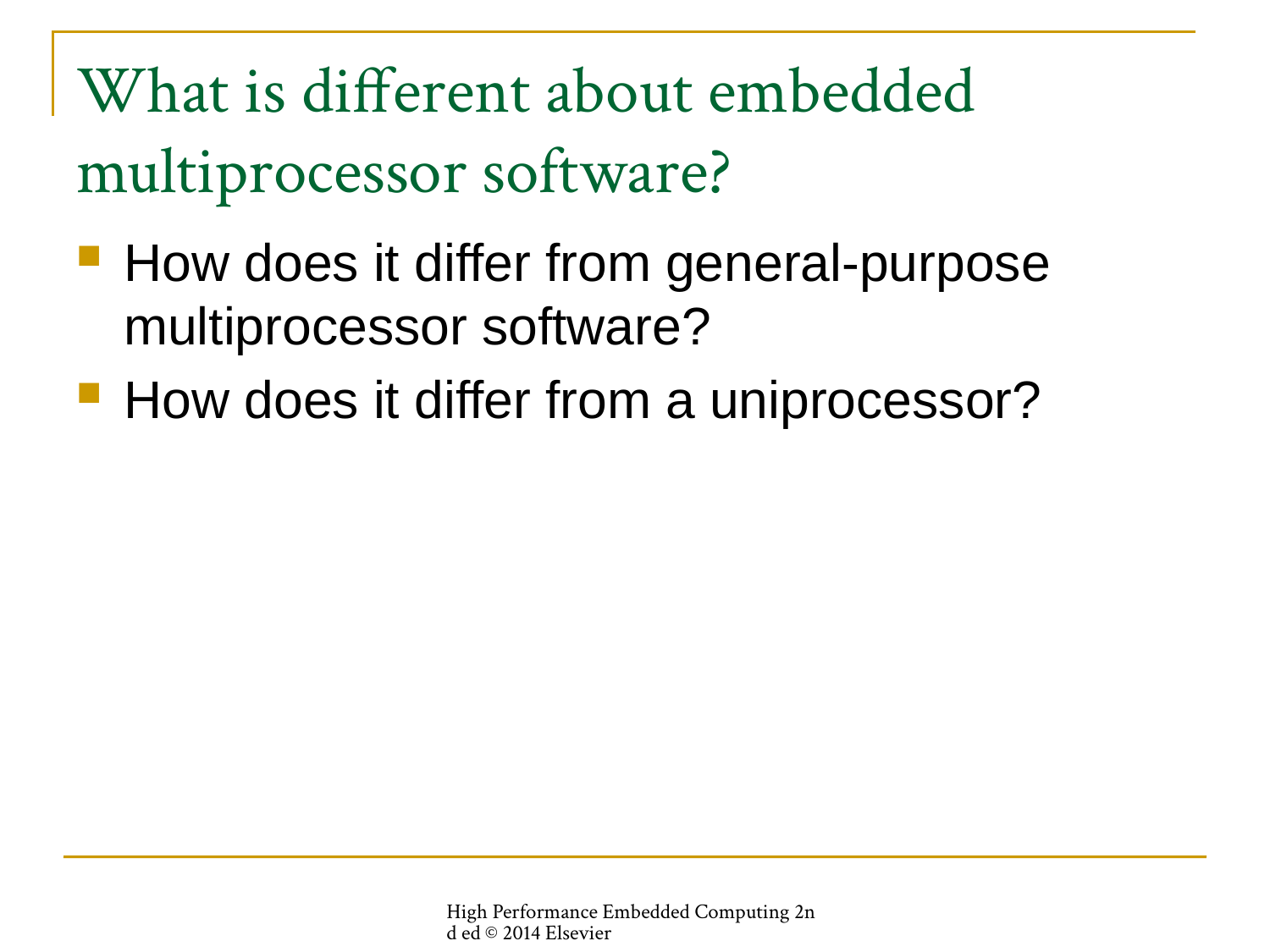

# What is different about embedded multiprocessor software?
How does it differ from general-purpose multiprocessor software?
How does it differ from a uniprocessor?
High Performance Embedded Computing 2nd ed © 2014 Elsevier